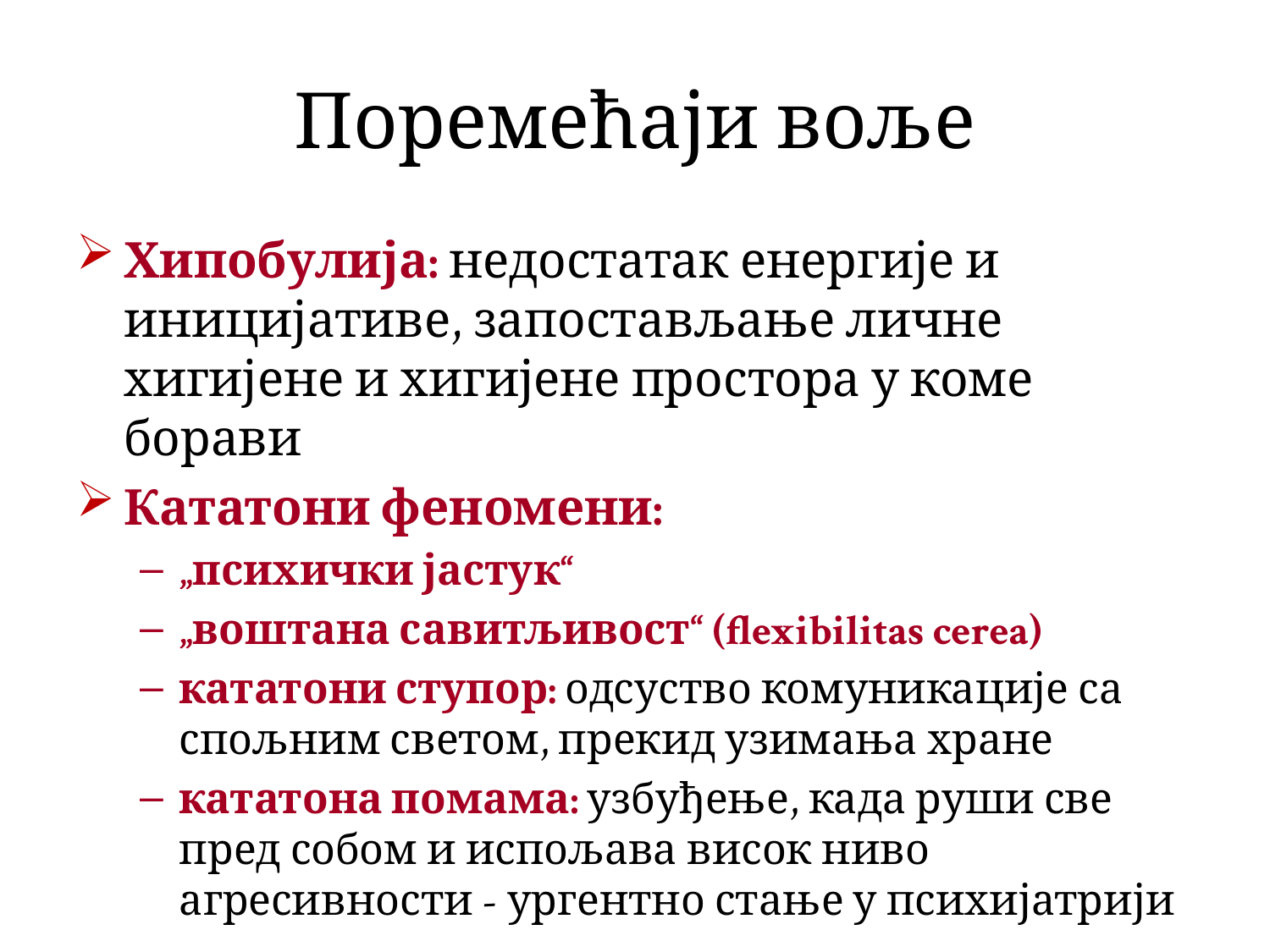

# Поремећаји воље
Хипобулија: недостатак енергије и иницијативе, запостављање личне хигијене и хигијене простора у коме борави
Кататони феномени:
„психички јастук“
„воштана савитљивост“ (flexibilitas cerea)
кататони ступор: одсуство комуникације са спољним светом, прекид узимања хране
кататона помама: узбуђење, када руши све пред собом и испољава висок ниво агресивности - ургентно стање у психијатрији